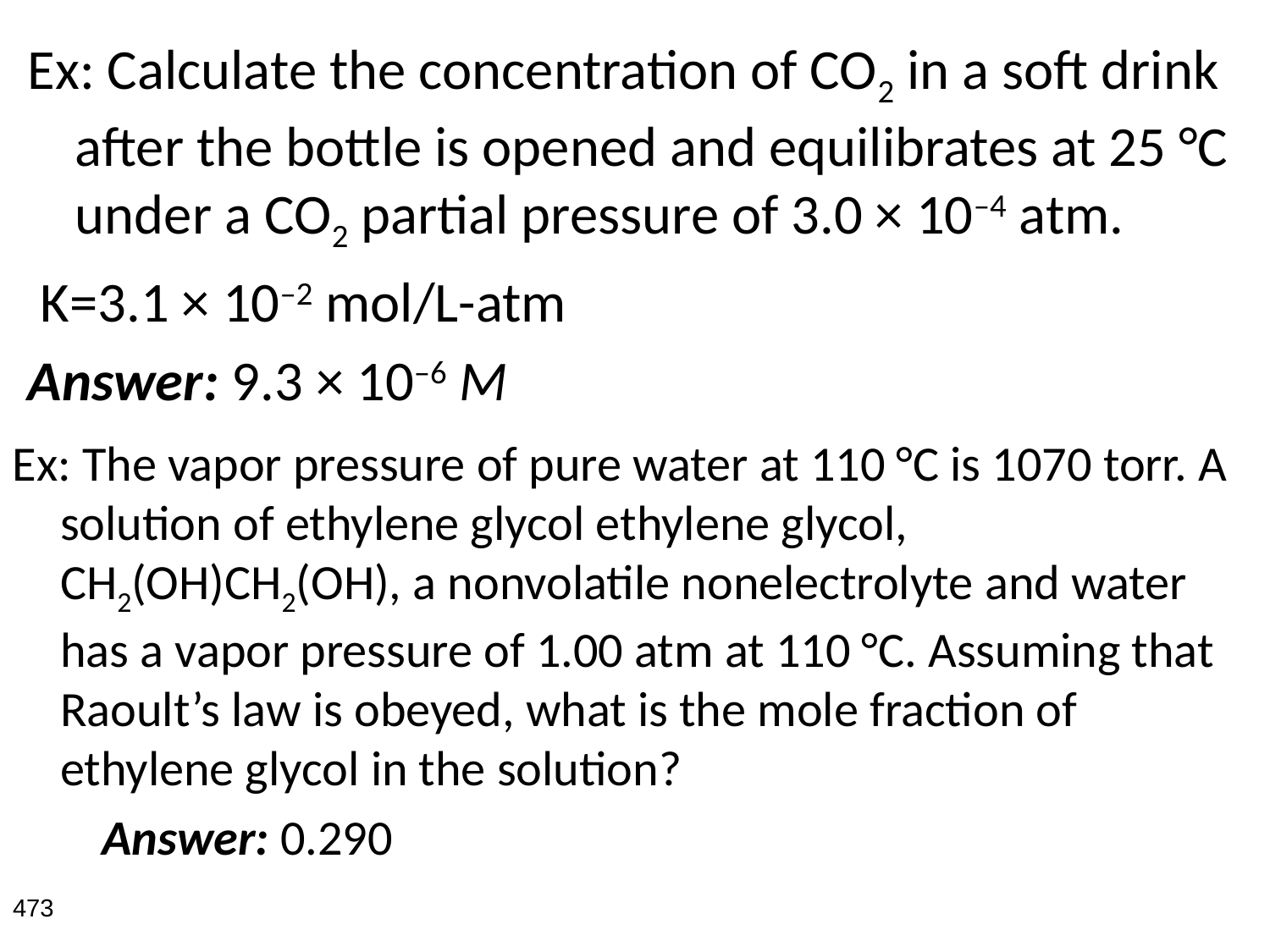

Ex: Calculate the concentration of CO2 in a soft drink after the bottle is opened and equilibrates at 25 °C under a CO2 partial pressure of 3.0 × 10–4 atm.
 K=3.1 × 10–2 mol/L-atm
Answer: 9.3 × 10–6 M

Ex: The vapor pressure of pure water at 110 °C is 1070 torr. A solution of ethylene glycol ethylene glycol, CH2(OH)CH2(OH), a nonvolatile nonelectrolyte and water has a vapor pressure of 1.00 atm at 110 °C. Assuming that Raoult’s law is obeyed, what is the mole fraction of ethylene glycol in the solution?
        Answer: 0.290

473